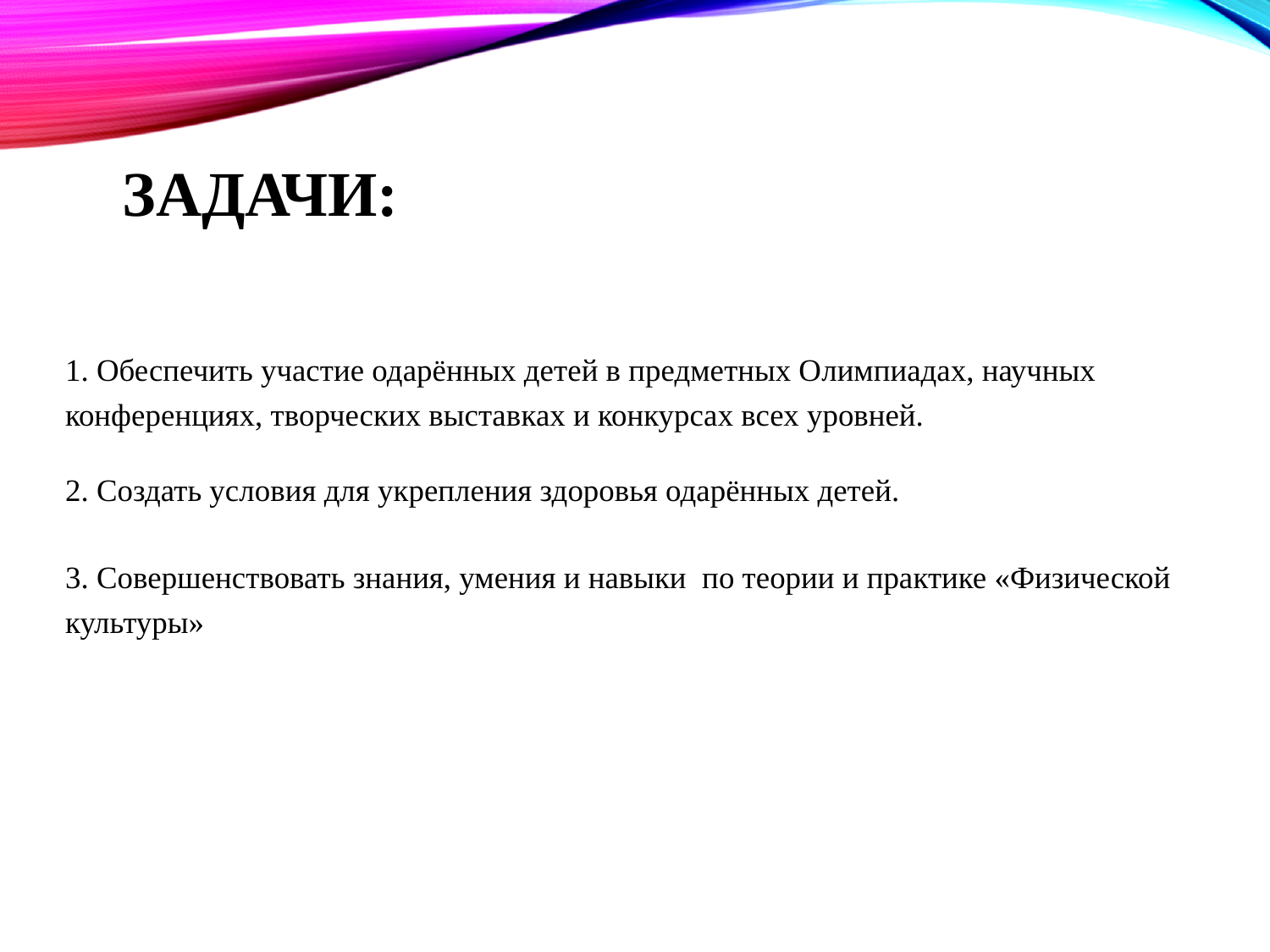

# Задачи:
1. Обеспечить участие одарённых детей в предметных Олимпиадах, научных конференциях, творческих выставках и конкурсах всех уровней.

2. Создать условия для укрепления здоровья одарённых детей.

3. Совершенствовать знания, умения и навыки  по теории и практике «Физической культуры»